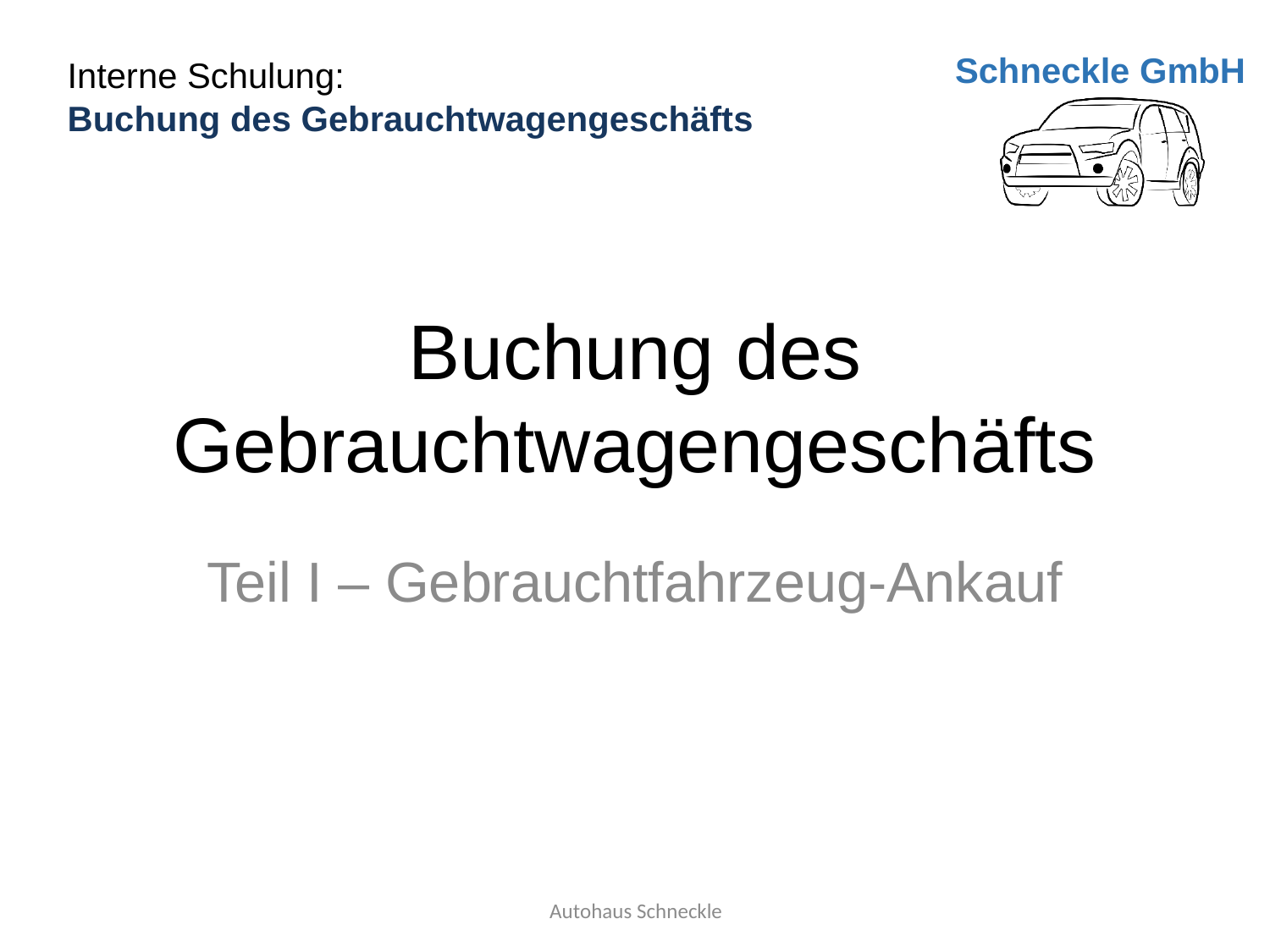

# Buchung des Gebrauchtwagengeschäfts
Teil I – Gebrauchtfahrzeug-Ankauf